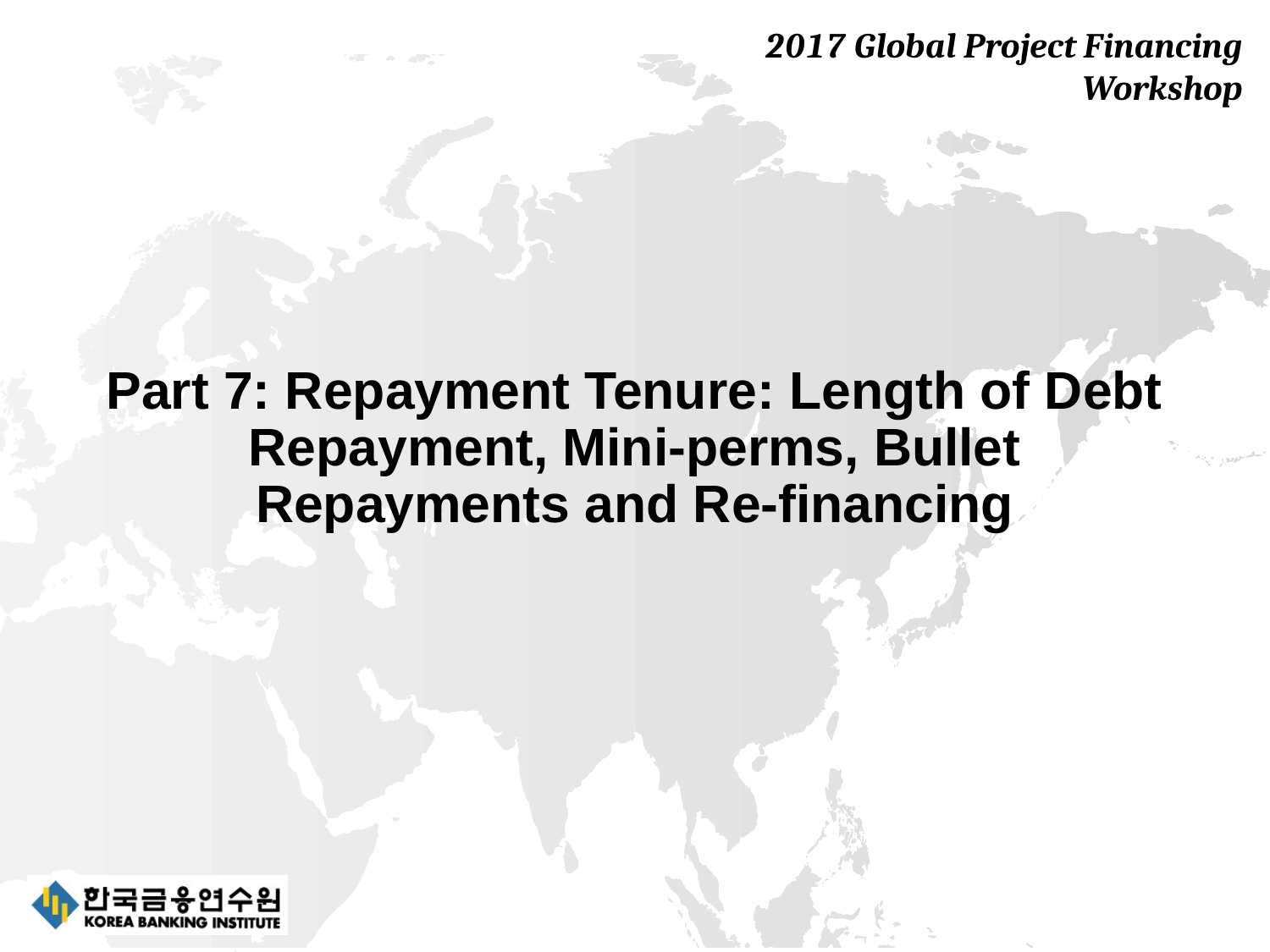

# Part 7: Repayment Tenure: Length of Debt Repayment, Mini-perms, Bullet Repayments and Re-financing